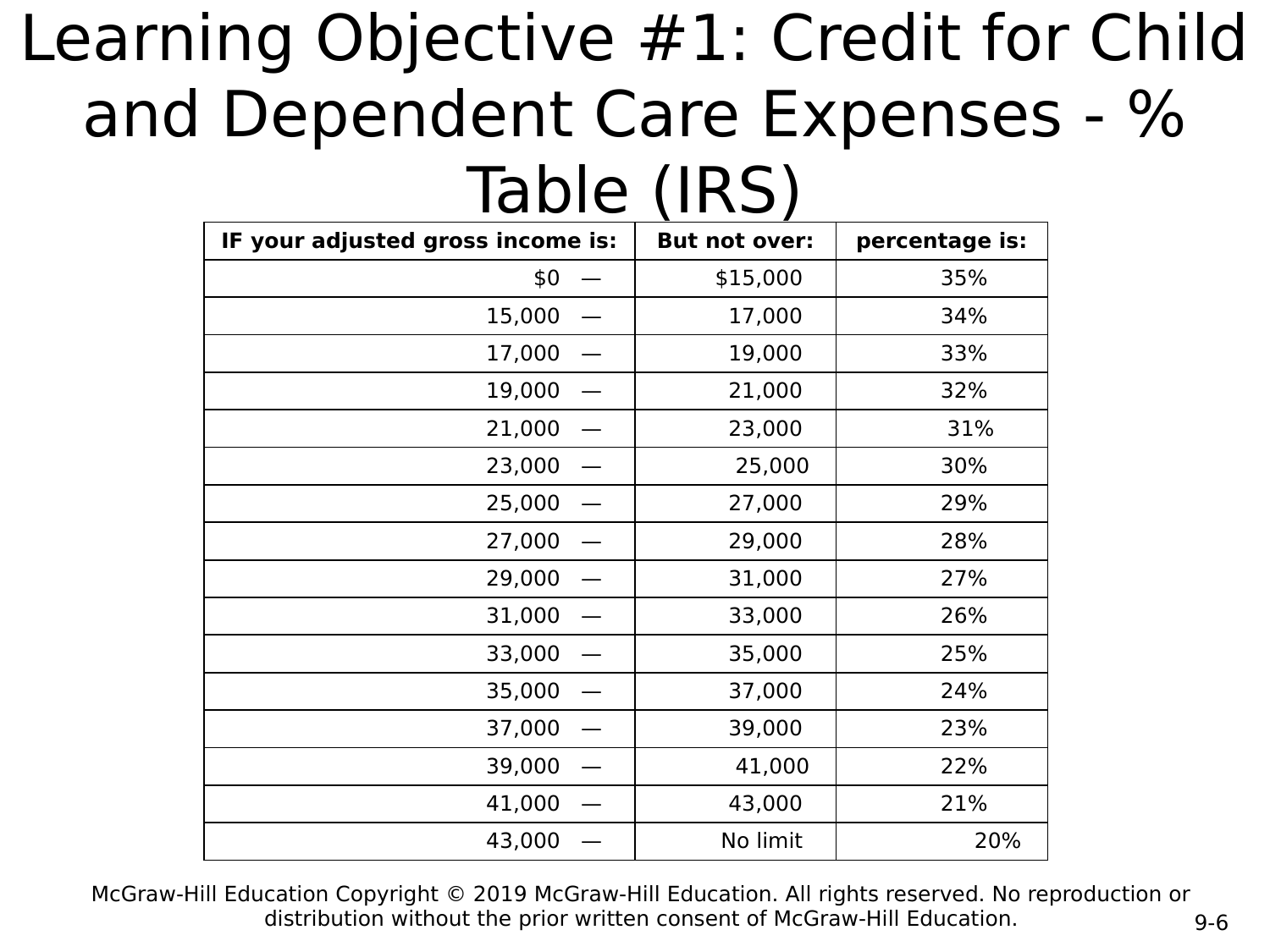

# Learning Objective #1: Credit for Child and Dependent Care Expenses - % Table (IRS)
| IF your adjusted gross income is: | But not over: | percentage is: |
| --- | --- | --- |
| $0   — | $15,000 | 35% |
| 15,000   — | 17,000 | 34% |
| 17,000   — | 19,000 | 33% |
| 19,000   — | 21,000 | 32% |
| 21,000   — | 23,000 | 31% |
| 23,000   — | 25,000 | 30% |
| 25,000   — | 27,000 | 29% |
| 27,000   — | 29,000 | 28% |
| 29,000   — | 31,000 | 27% |
| 31,000   — | 33,000 | 26% |
| 33,000   — | 35,000 | 25% |
| 35,000   — | 37,000 | 24% |
| 37,000   — | 39,000 | 23% |
| 39,000   — | 41,000 | 22% |
| 41,000   — | 43,000 | 21% |
| 43,000   — | No limit | 20% |
McGraw-Hill Education Copyright © 2019 McGraw-Hill Education. All rights reserved. No reproduction or distribution without the prior written consent of McGraw-Hill Education.
9-6